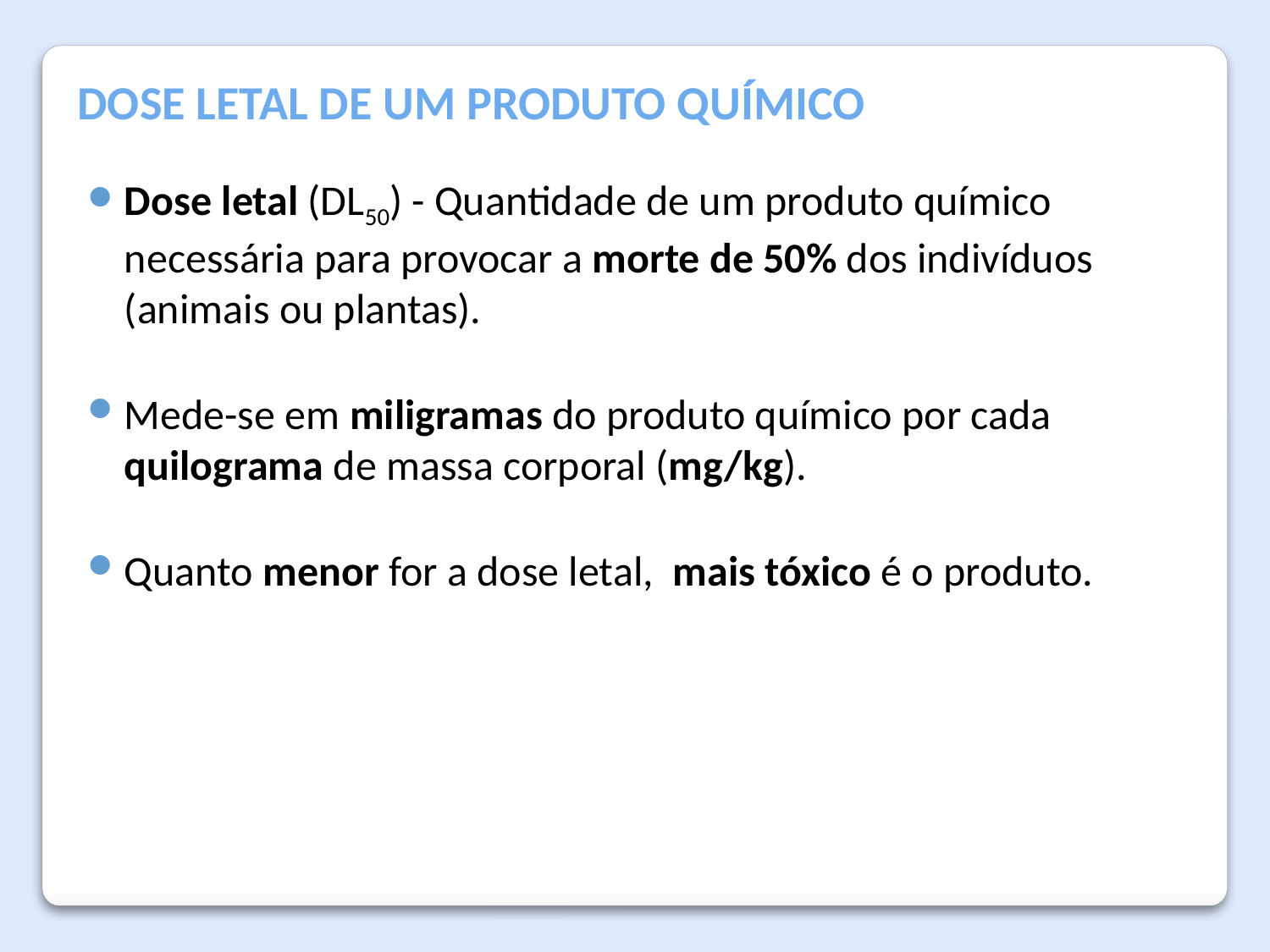

DOSE LETAL DE UM PRODUTO Químico
Dose letal (DL50) - Quantidade de um produto químico necessária para provocar a morte de 50% dos indivíduos (animais ou plantas).

Mede-se em miligramas do produto químico por cada quilograma de massa corporal (mg/kg).

Quanto menor for a dose letal,  mais tóxico é o produto.